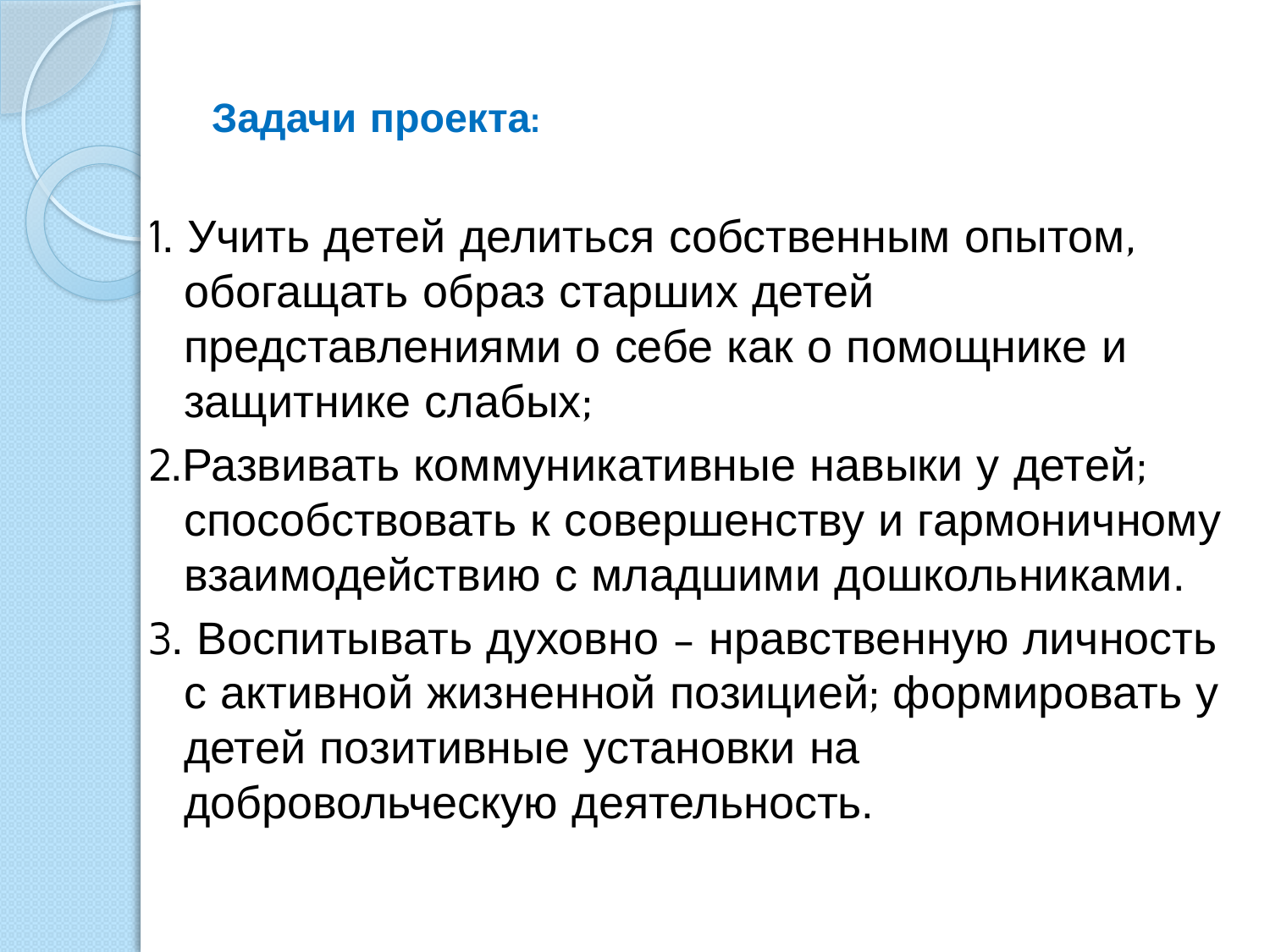

# Задачи проекта:
1. Учить детей делиться собственным опытом, обогащать образ старших детей представлениями о себе как о помощнике и защитнике слабых;
2.Развивать коммуникативные навыки у детей; способствовать к совершенству и гармоничному взаимодействию с младшими дошкольниками.
3. Воспитывать духовно – нравственную личность с активной жизненной позицией; формировать у детей позитивные установки на добровольческую деятельность.